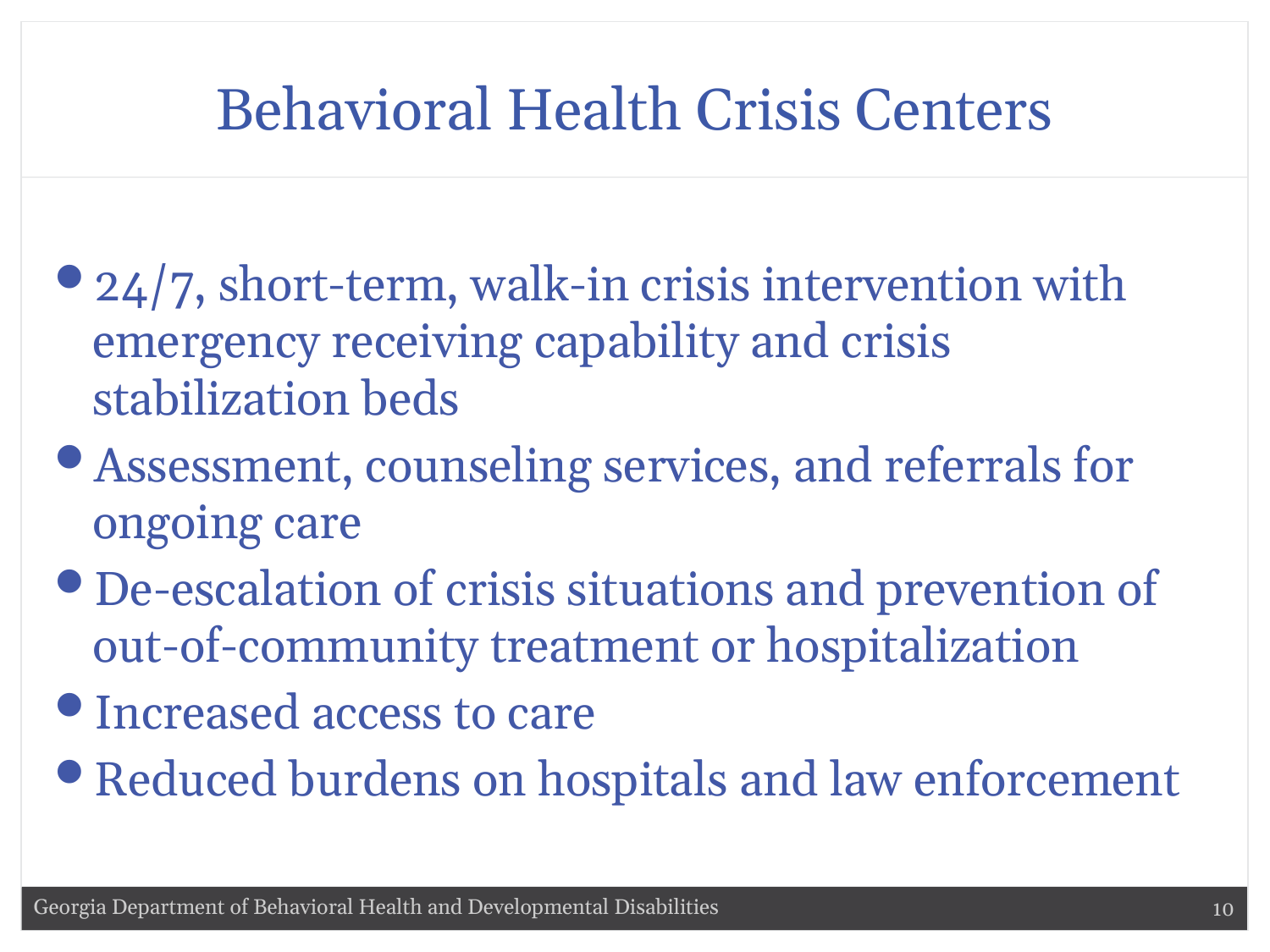

# Behavioral Health Crisis Centers
24/7, short-term, walk-in crisis intervention with emergency receiving capability and crisis stabilization beds
Assessment, counseling services, and referrals for ongoing care
De-escalation of crisis situations and prevention of out-of-community treatment or hospitalization
Increased access to care
Reduced burdens on hospitals and law enforcement